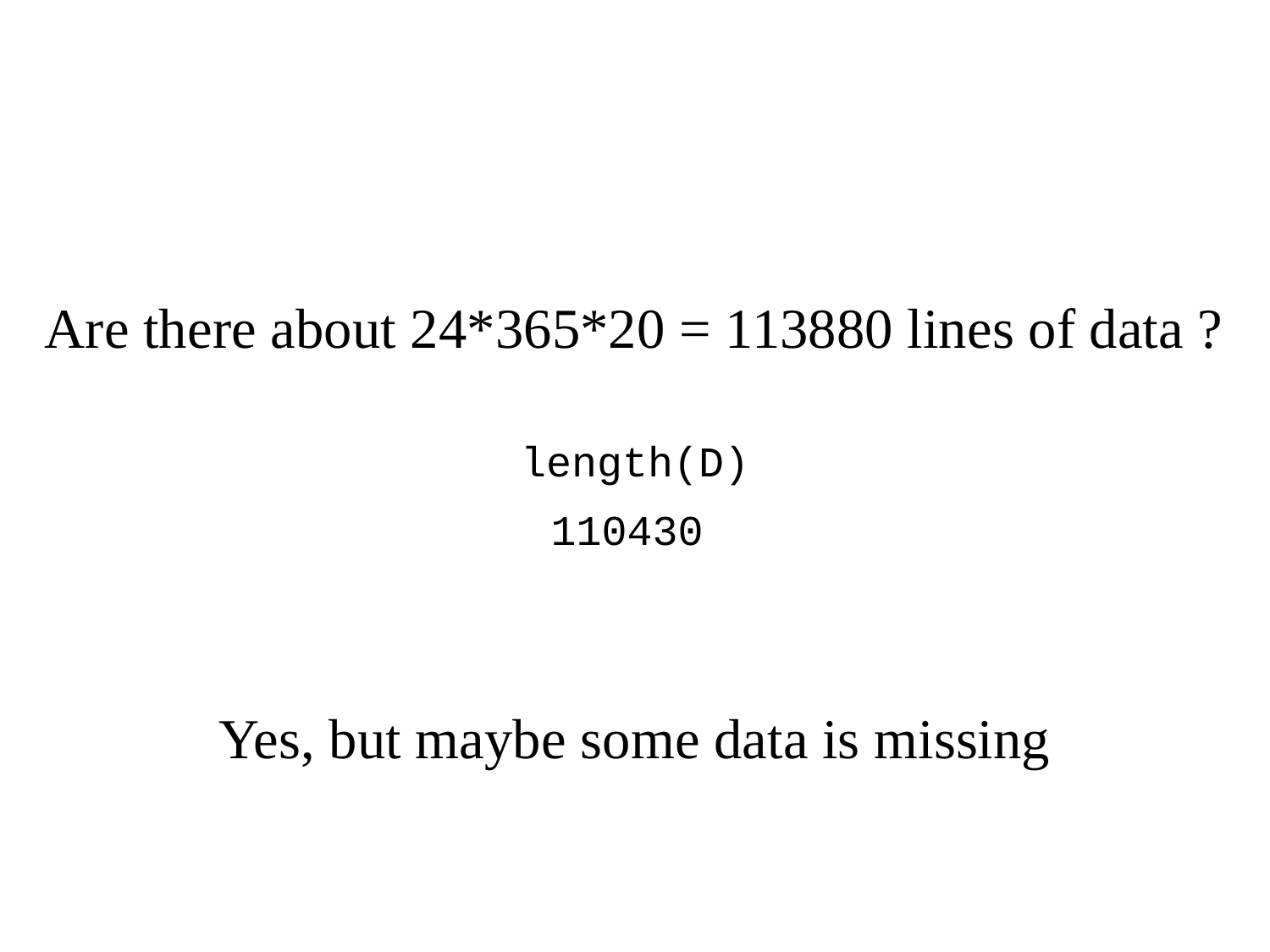

Are there about 24*365*20 = 113880 lines of data ?

length(D)
110430

Yes, but maybe some data is missing